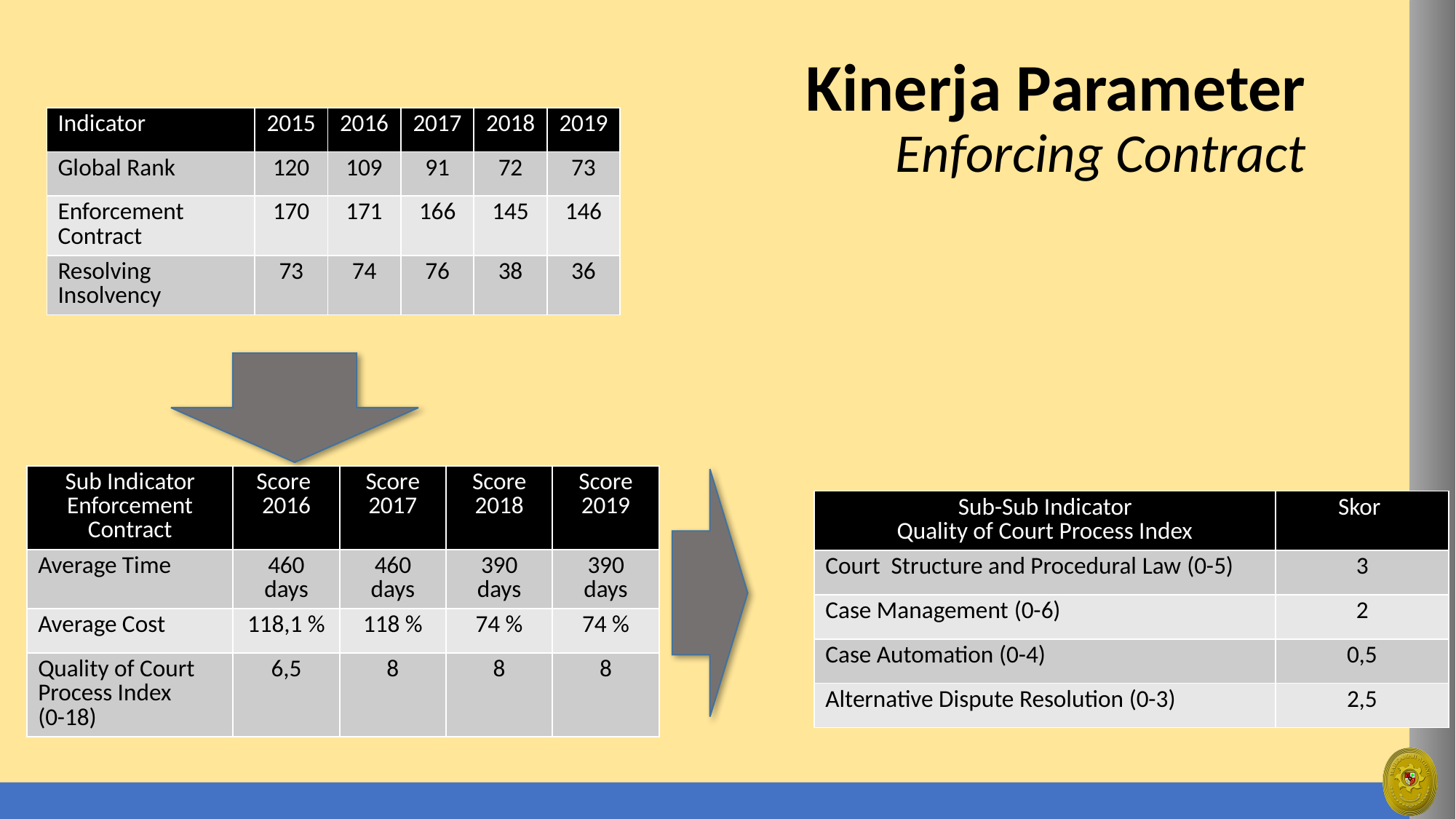

# Kinerja Parameter Enforcing Contract
| Indicator | 2015 | 2016 | 2017 | 2018 | 2019 |
| --- | --- | --- | --- | --- | --- |
| Global Rank | 120 | 109 | 91 | 72 | 73 |
| Enforcement Contract | 170 | 171 | 166 | 145 | 146 |
| Resolving Insolvency | 73 | 74 | 76 | 38 | 36 |

| Sub Indicator Enforcement Contract | Score 2016 | Score 2017 | Score 2018 | Score 2019 |
| --- | --- | --- | --- | --- |
| Average Time | 460 days | 460 days | 390 days | 390 days |
| Average Cost | 118,1 % | 118 % | 74 % | 74 % |
| Quality of Court Process Index (0-18) | 6,5 | 8 | 8 | 8 |

| Sub-Sub Indicator Quality of Court Process Index | Skor |
| --- | --- |
| Court Structure and Procedural Law (0-5) | 3 |
| Case Management (0-6) | 2 |
| Case Automation (0-4) | 0,5 |
| Alternative Dispute Resolution (0-3) | 2,5 |